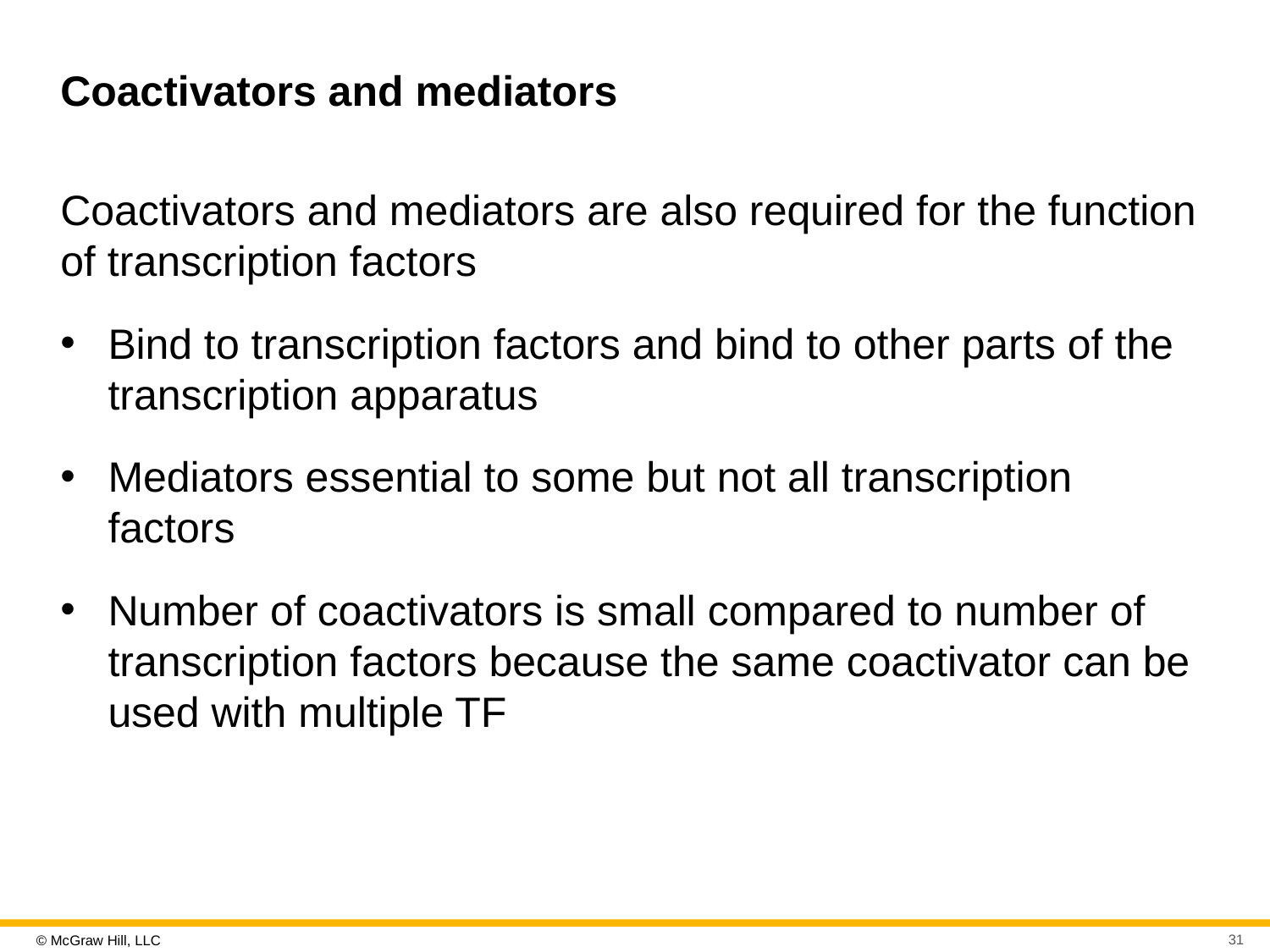

# Coactivators and mediators
Coactivators and mediators are also required for the function of transcription factors
Bind to transcription factors and bind to other parts of the transcription apparatus
Mediators essential to some but not all transcription factors
Number of coactivators is small compared to number of transcription factors because the same coactivator can be used with multiple TF
31